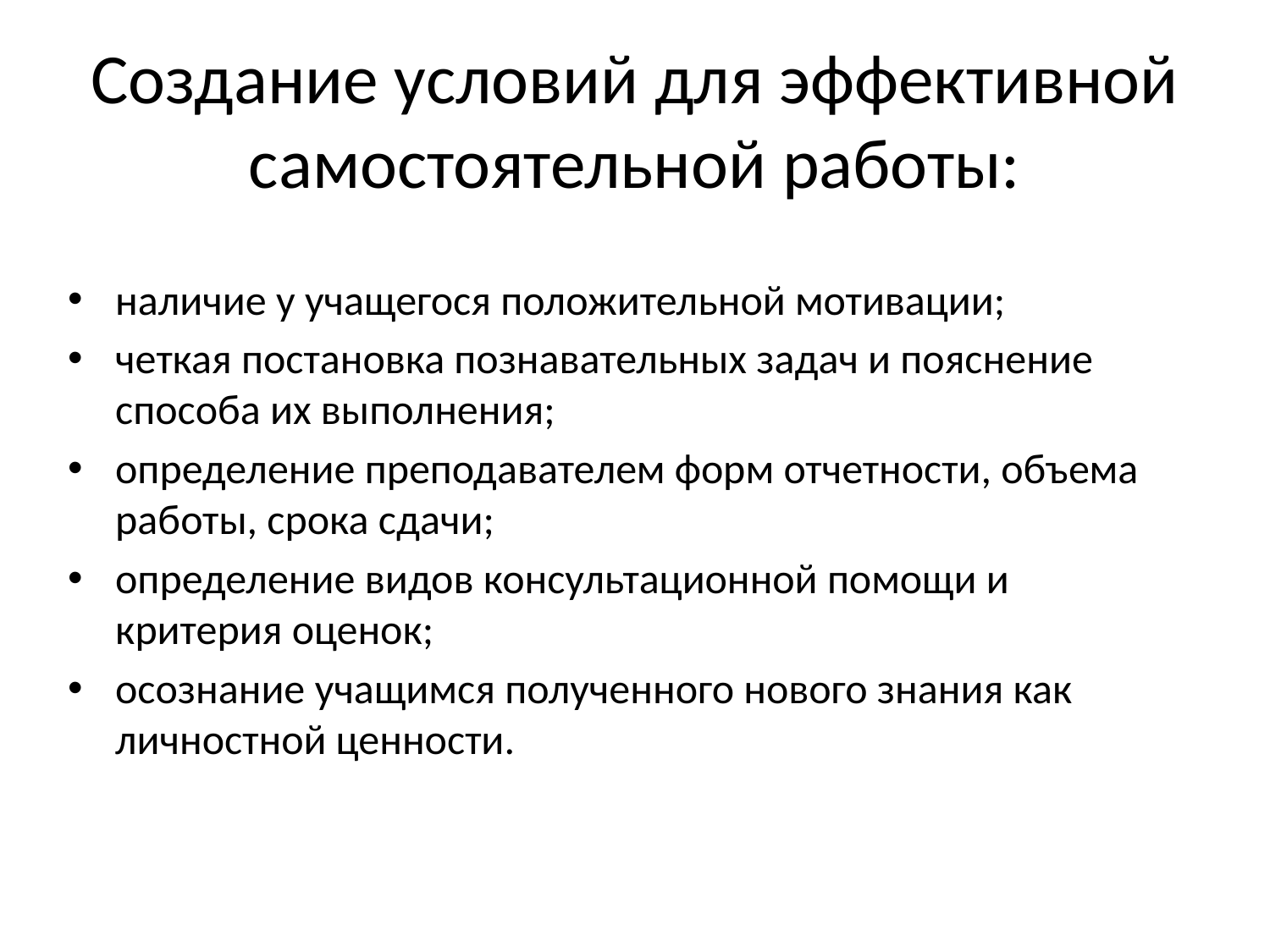

# Создание условий для эффективной самостоятельной работы:
наличие у учащегося положительной мотивации;
четкая постановка познавательных задач и пояснение способа их выполнения;
определение преподавателем форм отчетности, объема работы, срока сдачи;
определение видов консультационной помощи и критерия оценок;
осознание учащимся полученного нового знания как личностной ценности.